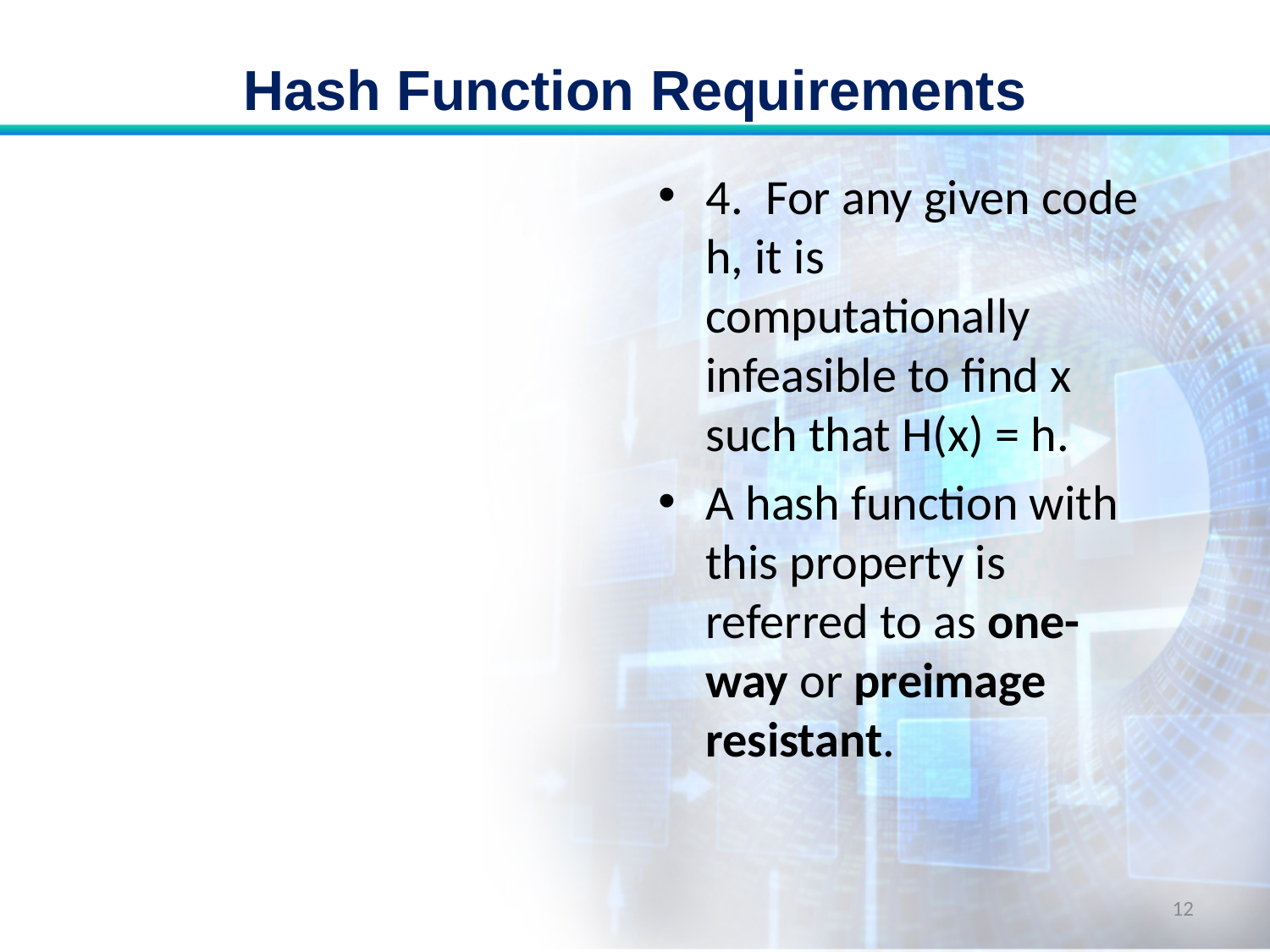

# Hash Function Requirements
4.  For any given code h, it is computationally infeasible to find x  such that H(x) = h.
A hash function with this property is referred to as one-way or preimage resistant.
12